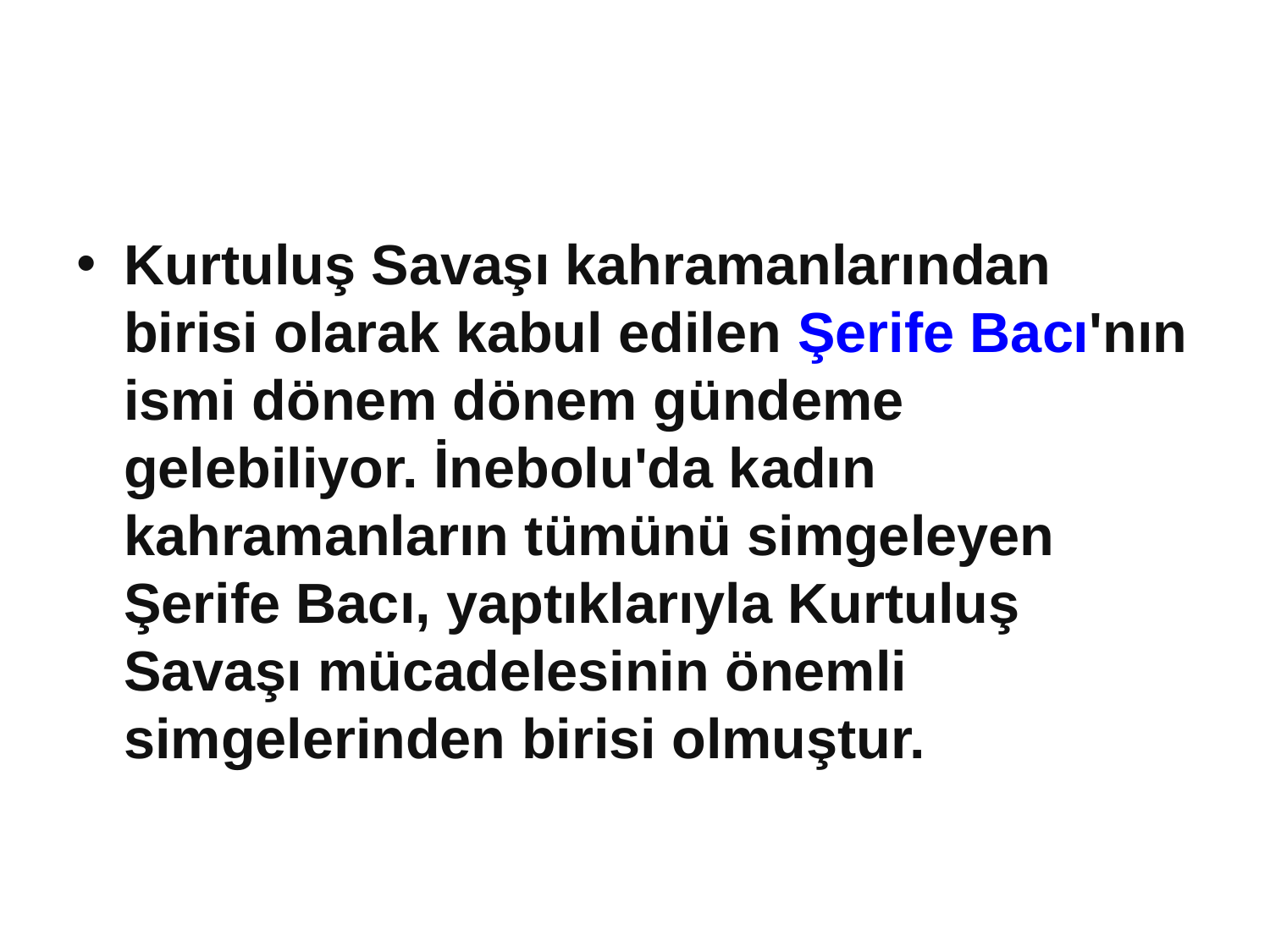

#
Kurtuluş Savaşı kahramanlarından birisi olarak kabul edilen Şerife Bacı'nın ismi dönem dönem gündeme gelebiliyor. İnebolu'da kadın kahramanların tümünü simgeleyen Şerife Bacı, yaptıklarıyla Kurtuluş Savaşı mücadelesinin önemli simgelerinden birisi olmuştur.